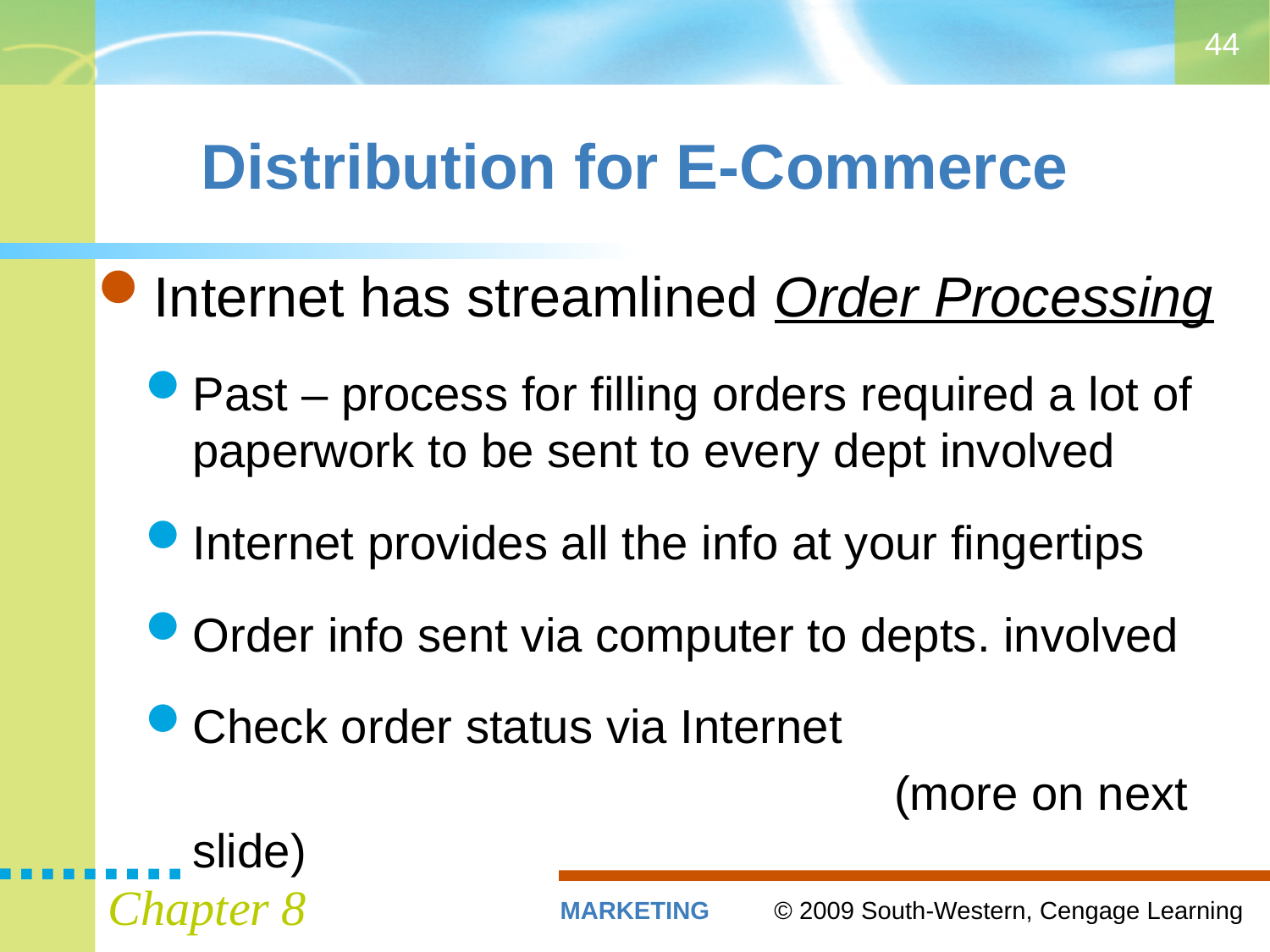

44
# Distribution for E-Commerce
Internet has streamlined Order Processing
Past – process for filling orders required a lot of paperwork to be sent to every dept involved
Internet provides all the info at your fingertips
Order info sent via computer to depts. involved
Check order status via Internet
						     (more on next slide)
Chapter 8